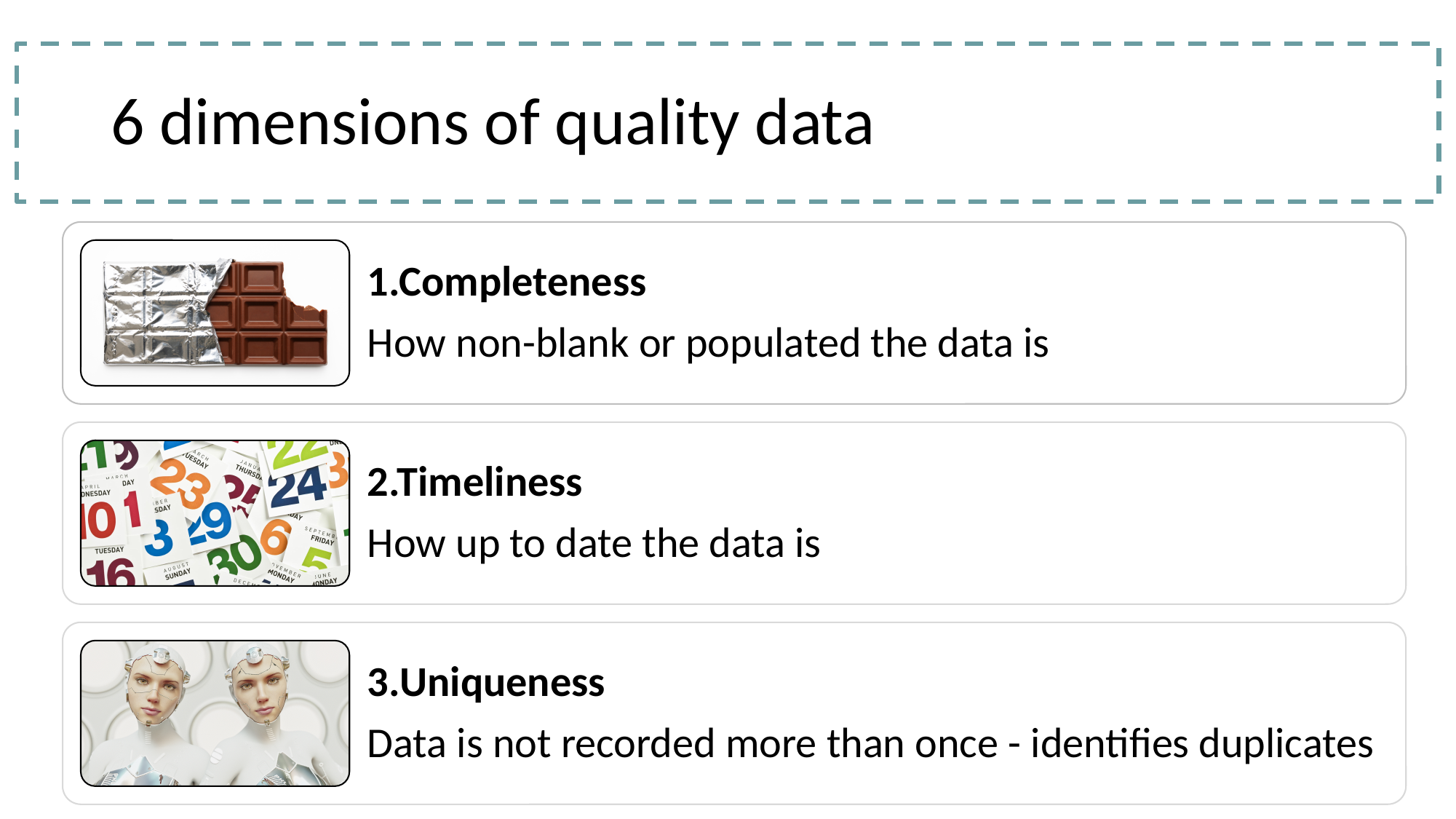

# 6 dimensions of quality data
1.Completeness
How non-blank or populated the data is
2.Timeliness
How up to date the data is
3.Uniqueness
Data is not recorded more than once - identifies duplicates